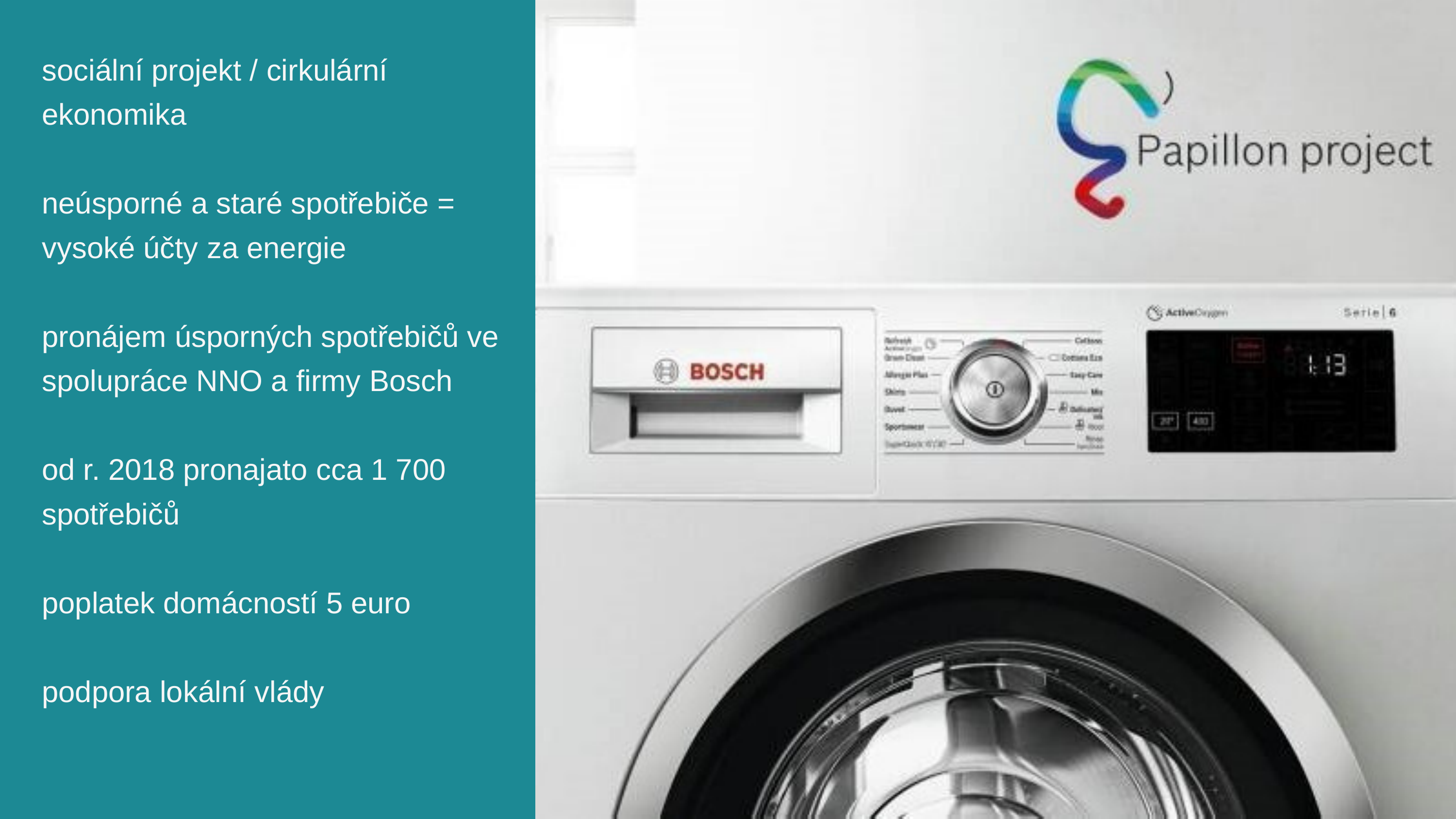

sociální projekt / cirkulární ekonomika

neúsporné a staré spotřebiče =
vysoké účty za energie

pronájem úsporných spotřebičů ve spolupráce NNO a firmy Bosch

od r. 2018 pronajato cca 1 700 spotřebičů

poplatek domácností 5 euro

podpora lokální vlády